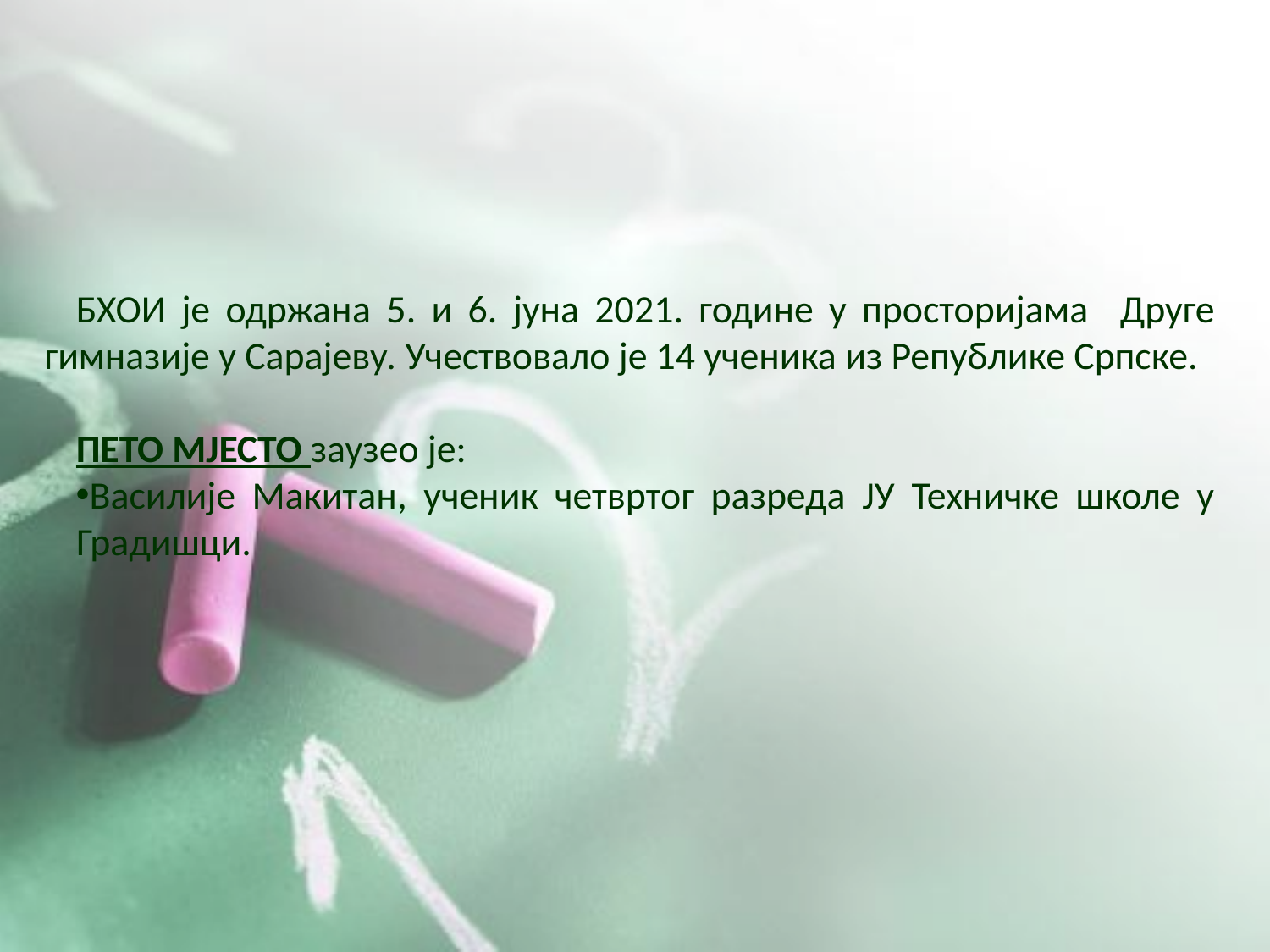

БХОИ je одржана 5. и 6. јуна 2021. године у просторијама  Друге гимназије у Сарајеву. Учествовало је 14 ученика из Републике Српске.

ПЕТО МЈЕСТО заузео је:
Василије Макитан, ученик четвртог разреда ЈУ Техничке школе у Градишци.